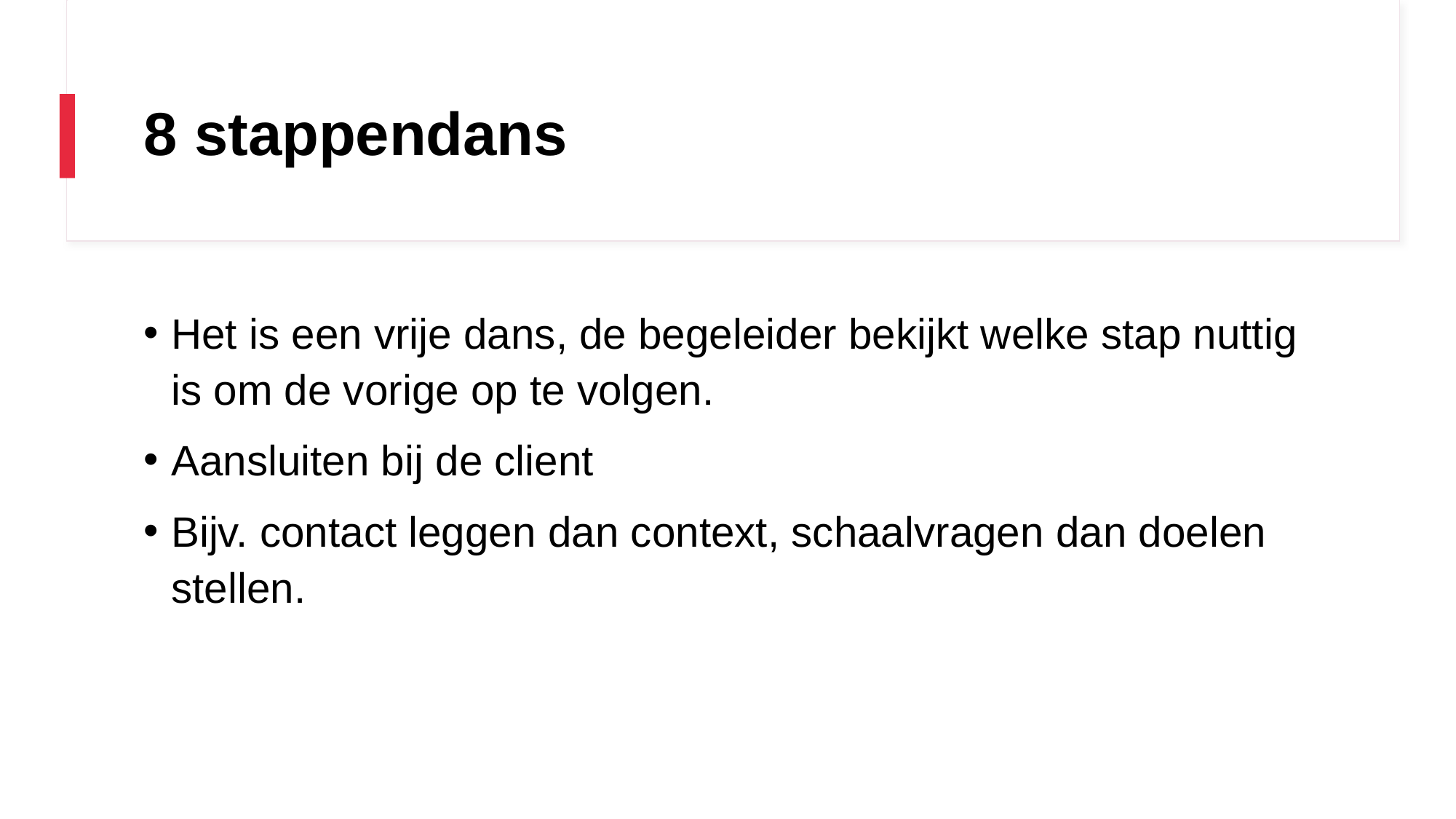

# 8 stappendans
Het is een vrije dans, de begeleider bekijkt welke stap nuttig is om de vorige op te volgen.
Aansluiten bij de client
Bijv. contact leggen dan context, schaalvragen dan doelen stellen.